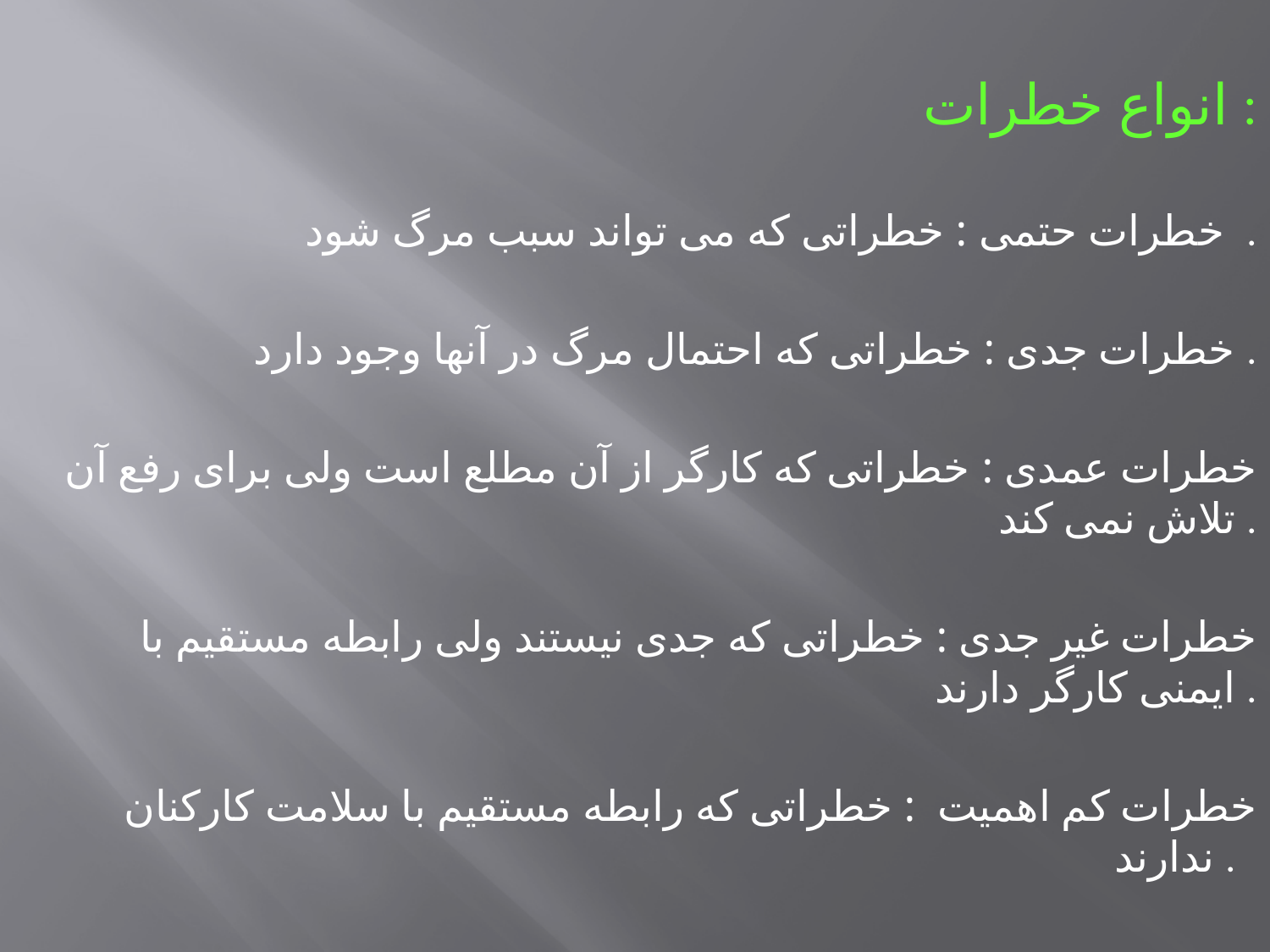

انواع خطرات :

 خطرات حتمی : خطراتی که می تواند سبب مرگ شود  .

 خطرات جدی : خطراتی که احتمال مرگ در آنها وجود دارد .

 خطرات عمدی : خطراتی که کارگر از آن مطلع است ولی برای رفع آن تلاش نمی کند .

 خطرات غیر جدی : خطراتی که جدی نیستند ولی رابطه مستقیم با ایمنی کارگر دارند .

خطرات کم اهمیت  : خطراتی که رابطه مستقیم با سلامت کارکنان ندارند .